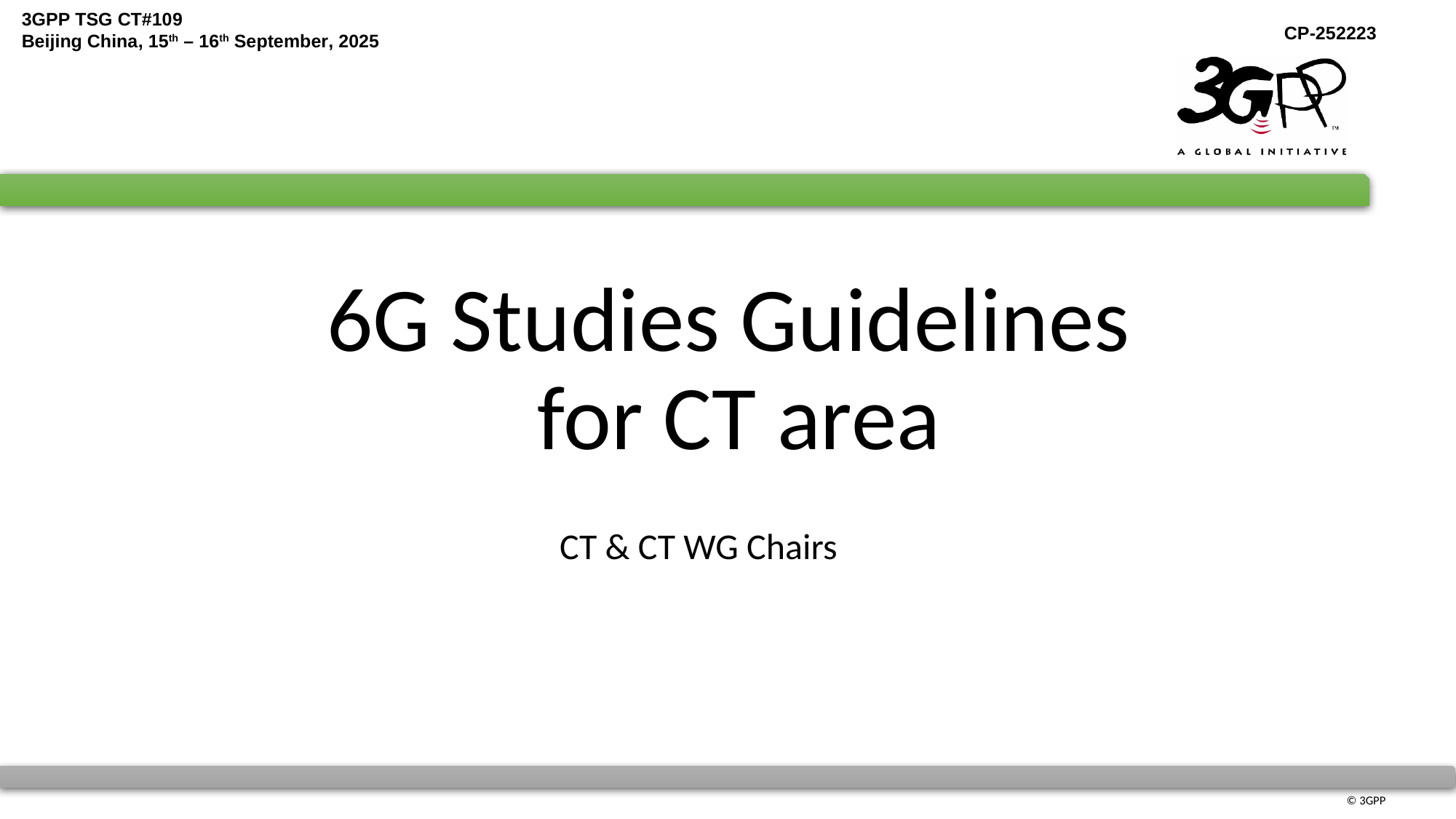

# 6G Studies Guidelines for CT area
CT & CT WG Chairs